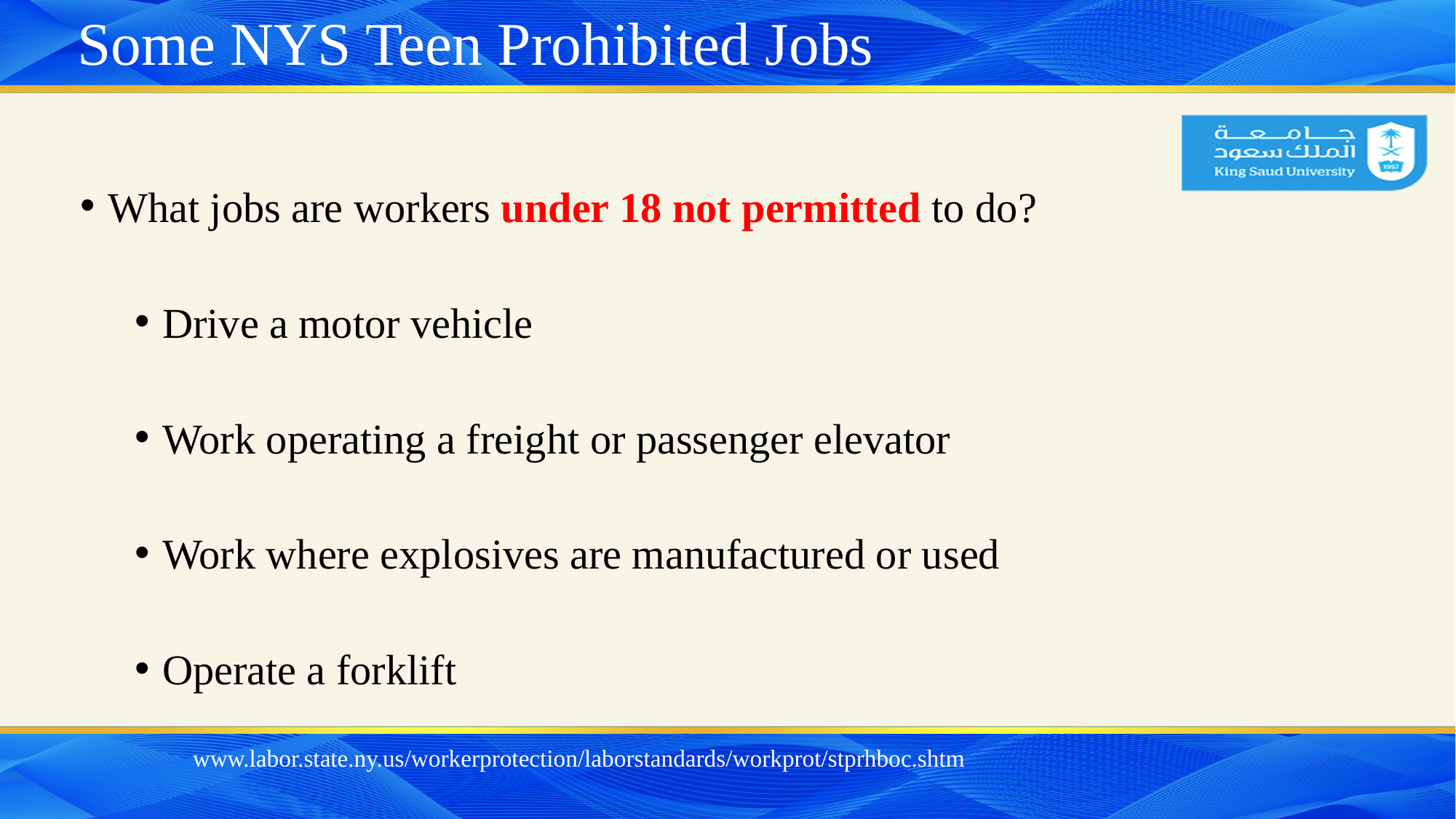

# Some NYS Teen Prohibited Jobs
What jobs are workers under 18 not permitted to do?

Drive a motor vehicle

Work operating a freight or passenger elevator

Work where explosives are manufactured or used

Operate a forklift
www.labor.state.ny.us/workerprotection/laborstandards/workprot/stprhboc.shtm